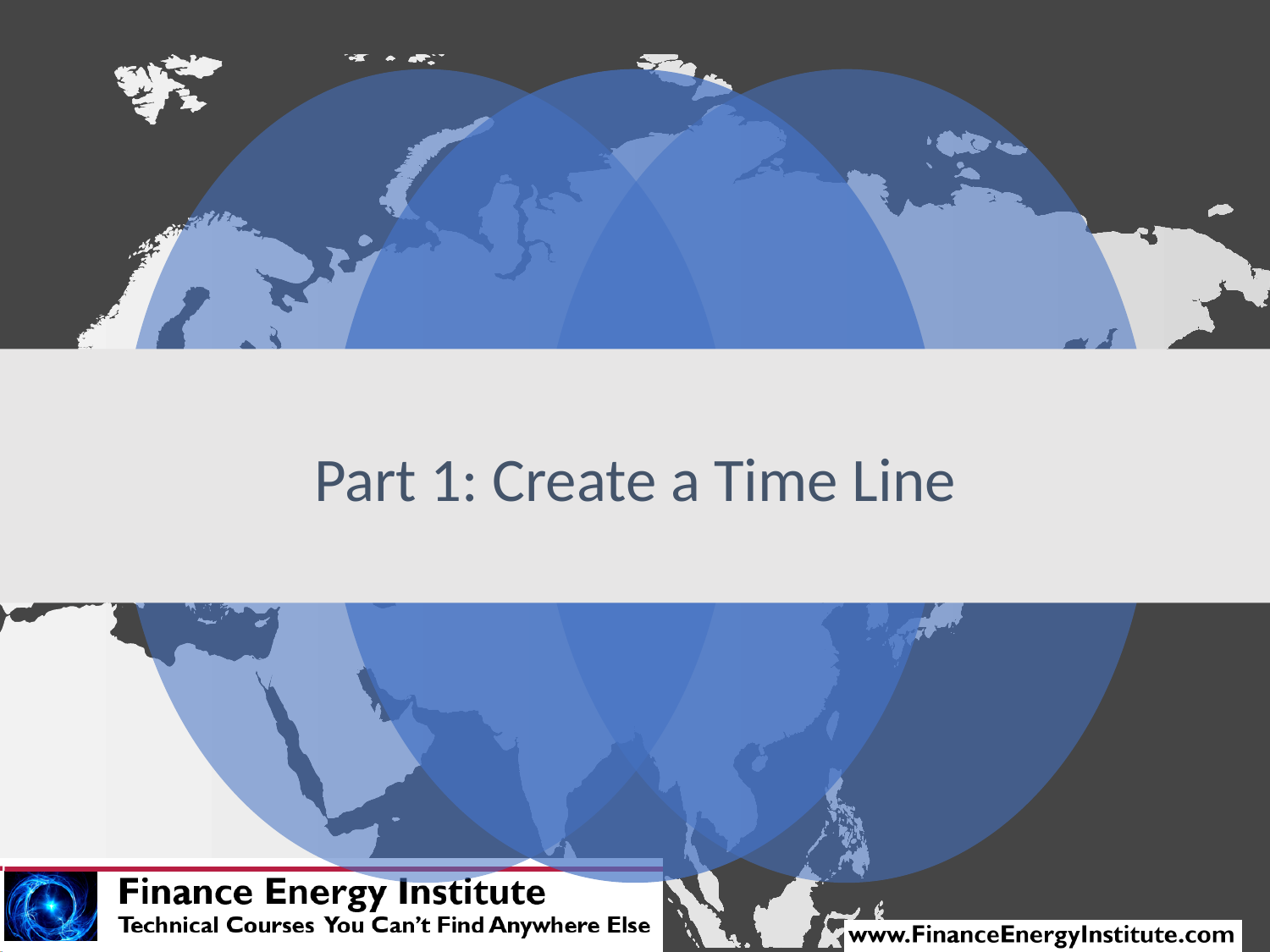

# Part 1: Create a Time Line